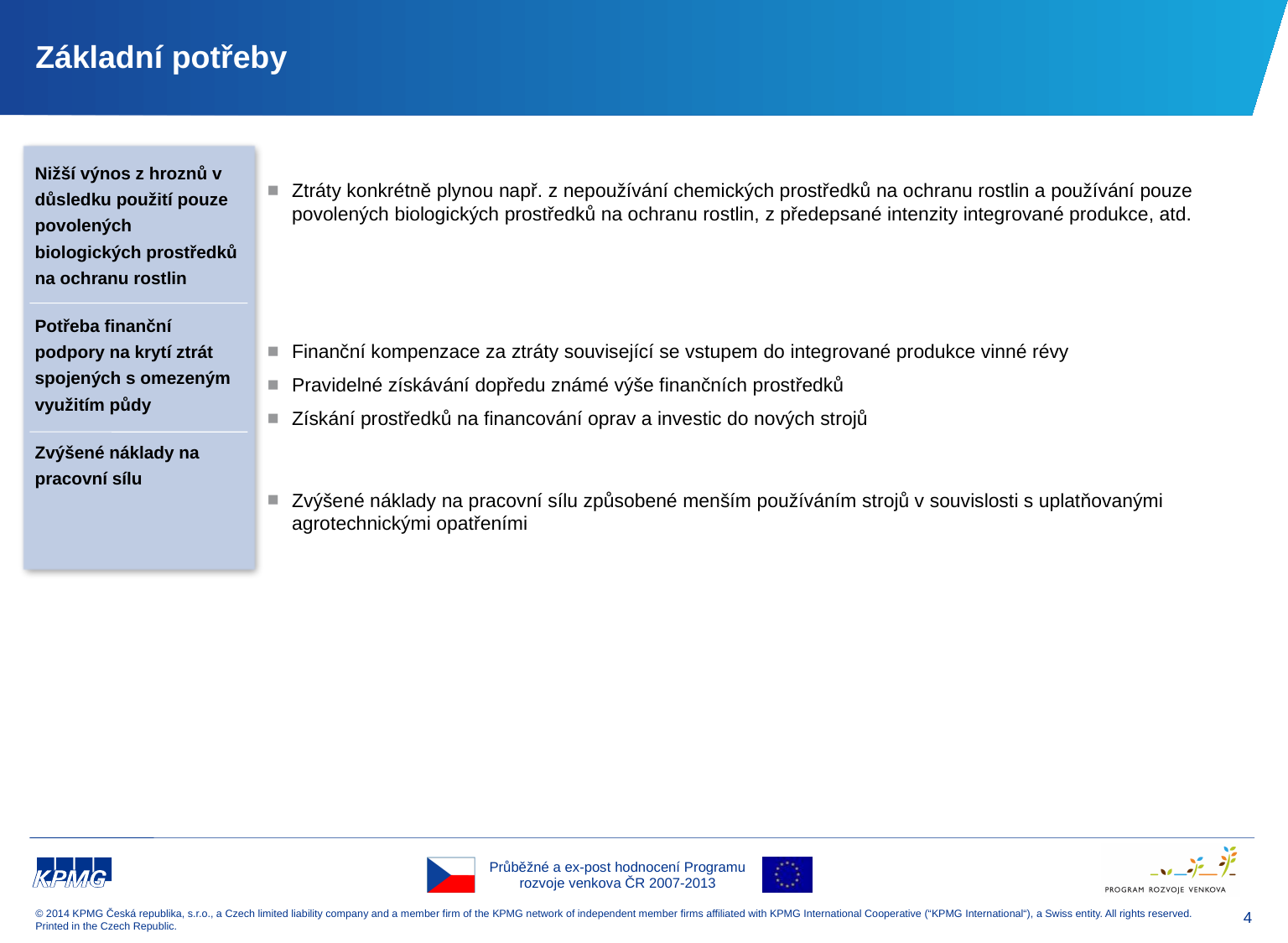

# Základní potřeby
Nižší výnos z hroznů v důsledku použití pouze povolených biologických prostředků na ochranu rostlin

Potřeba finanční podpory na krytí ztrát spojených s omezeným využitím půdy

Zvýšené náklady na pracovní sílu

Ztráty konkrétně plynou např. z nepoužívání chemických prostředků na ochranu rostlin a používání pouze povolených biologických prostředků na ochranu rostlin, z předepsané intenzity integrované produkce, atd.

Finanční kompenzace za ztráty související se vstupem do integrované produkce vinné révy
Pravidelné získávání dopředu známé výše finančních prostředků
Získání prostředků na financování oprav a investic do nových strojů

Zvýšené náklady na pracovní sílu způsobené menším používáním strojů v souvislosti s uplatňovanými agrotechnickými opatřeními